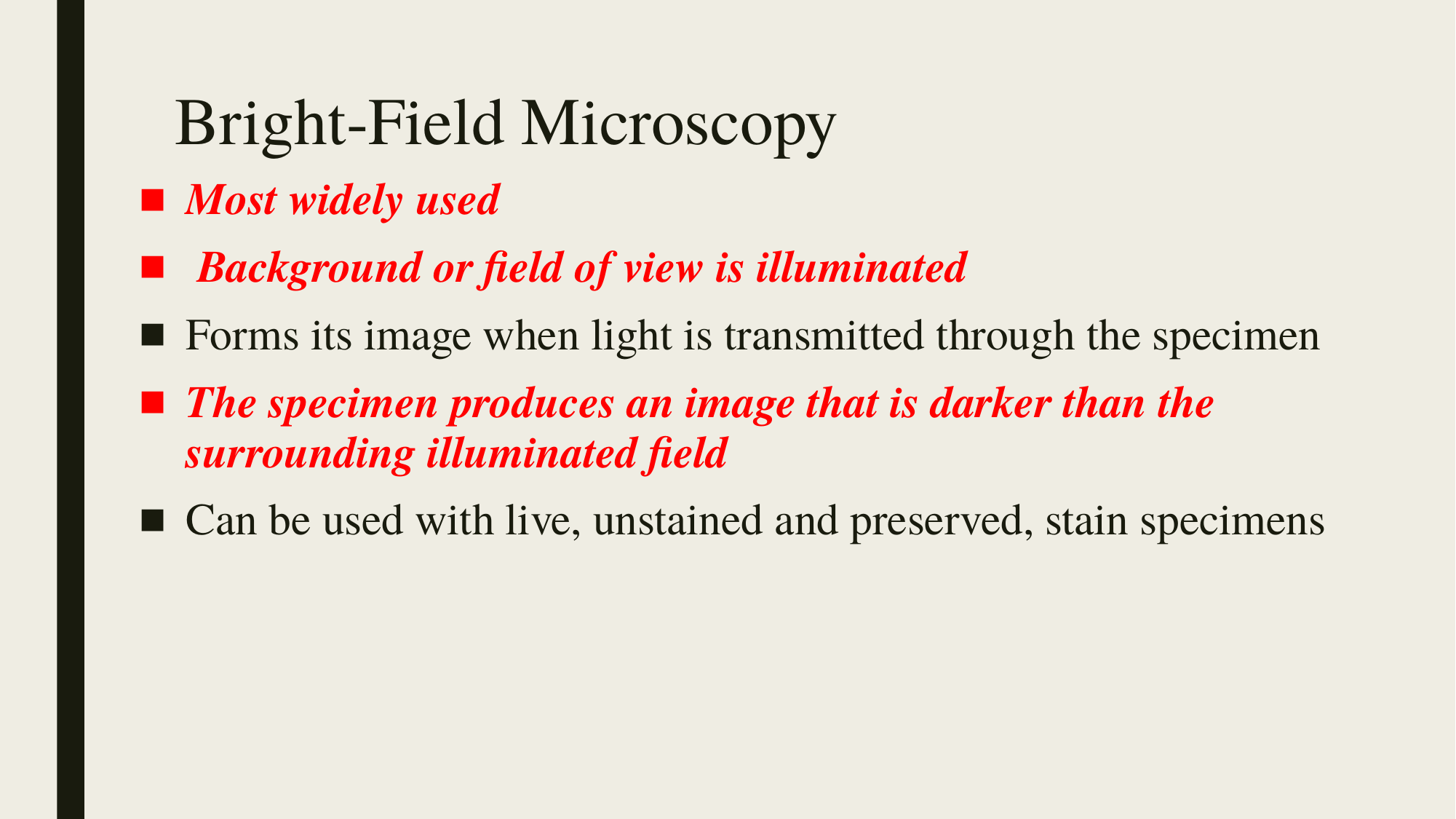

# Bright-Field Microscopy
Most widely used
 Background or field of view is illuminated
Forms its image when light is transmitted through the specimen
The specimen produces an image that is darker than the surrounding illuminated field
Can be used with live, unstained and preserved, stain specimens